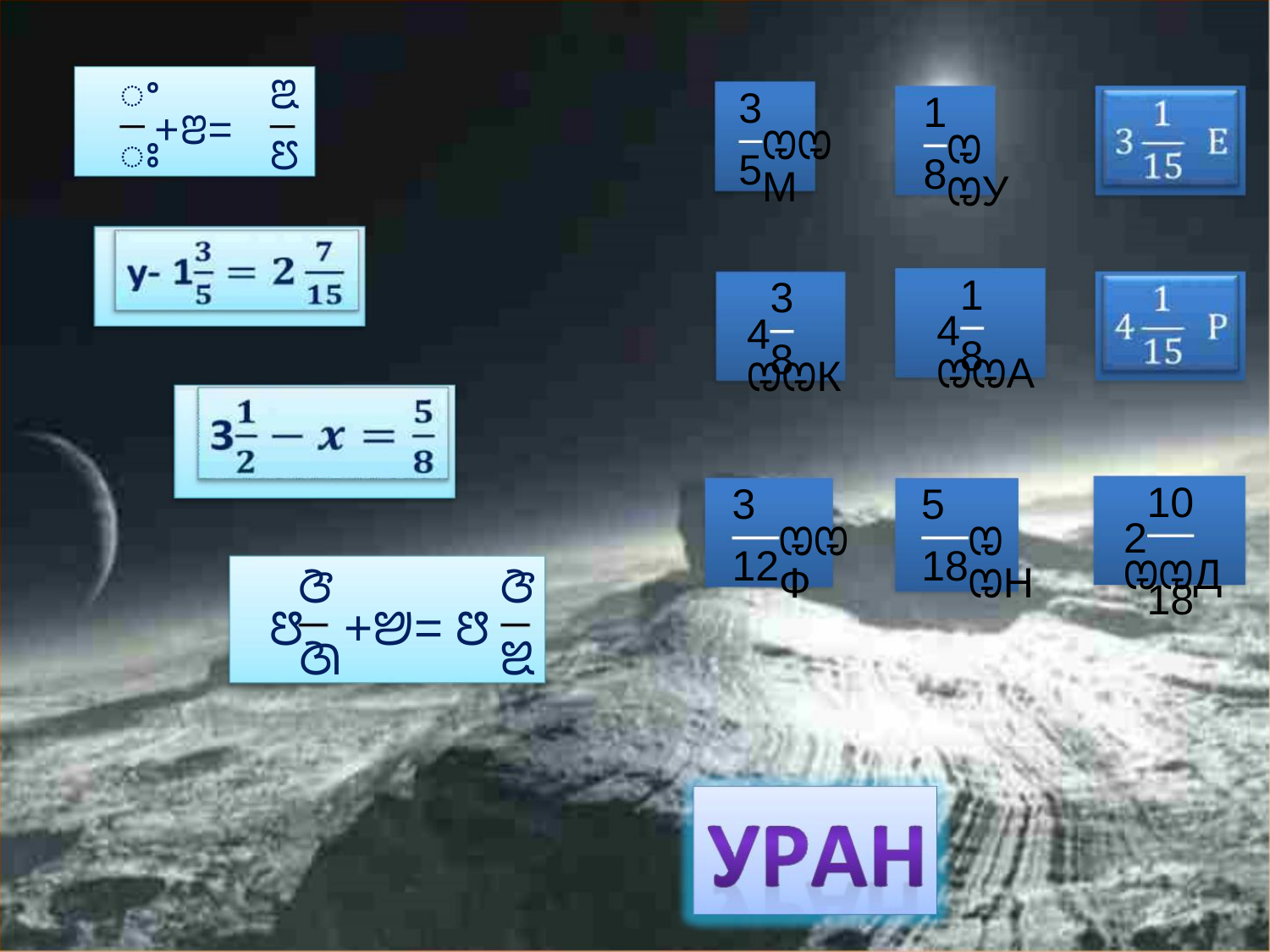

ꢀ
ꢁ
ꢃ
ꢄ
3
5
1
8
+ꢂ=
ꢊꢊМ
ꢊꢊУ
1
3
4 ꢊꢊА
4 ꢊꢊК
8
8
10
2 ꢊꢊД
18
3
5
ꢊꢊФ
ꢊꢊН
12
18
ꢆ
ꢆ
ꢉ
ꢅ +ꢈ= ꢅ
ꢇ